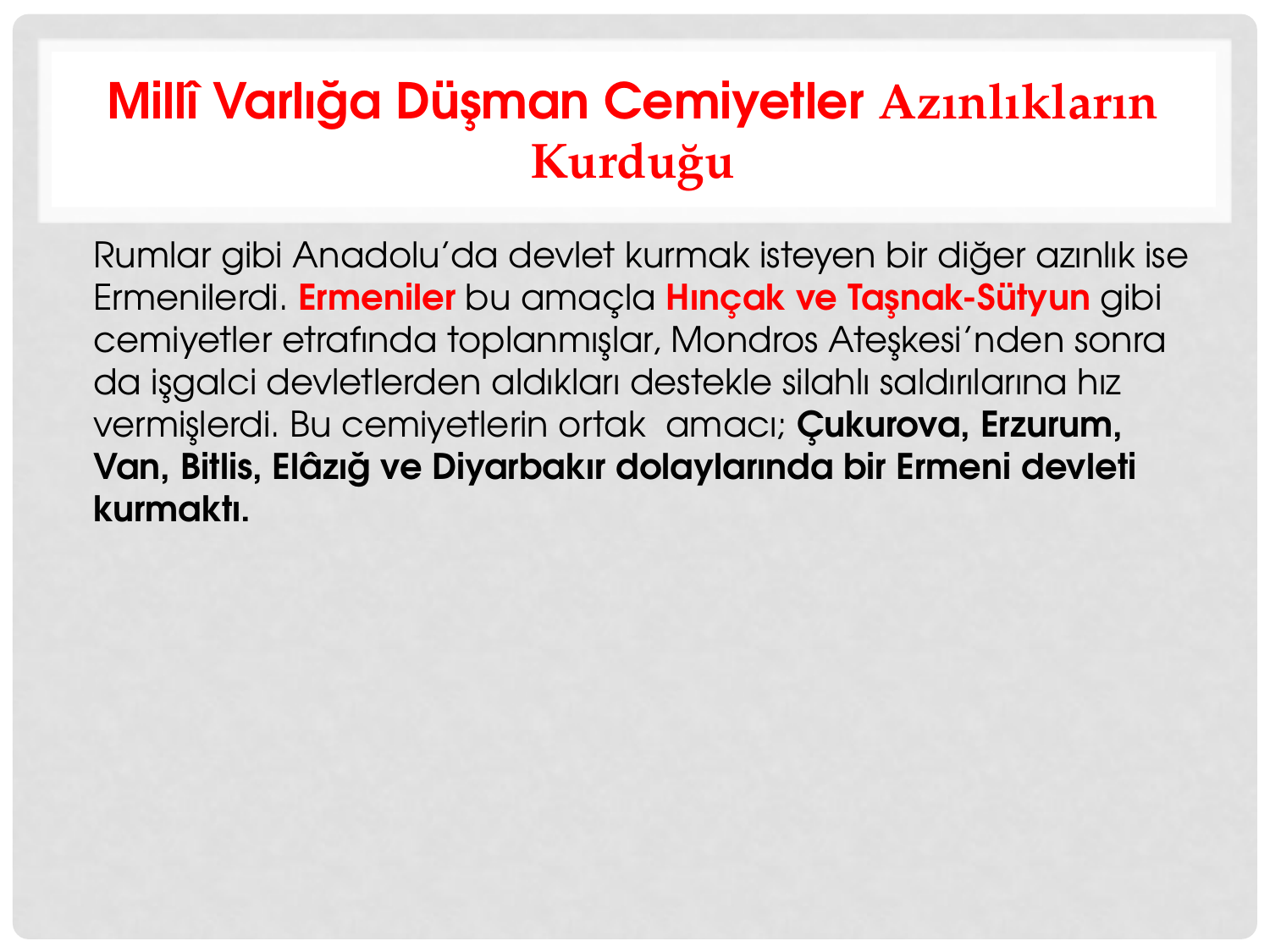

# Millî Varlığa Düşman Cemiyetler Azınlıkların Kurduğu
Rumlar gibi Anadolu’da devlet kurmak isteyen bir diğer azınlık ise Ermenilerdi. Ermeniler bu amaçla Hınçak ve Taşnak-Sütyun gibi  cemiyetler etrafında toplanmışlar, Mondros Ateşkesi’nden sonra da işgalci devletlerden aldıkları destekle silahlı saldırılarına hız vermişlerdi. Bu cemiyetlerin ortak  amacı; Çukurova, Erzurum,  Van, Bitlis, Elâzığ ve Diyarbakır dolaylarında bir Ermeni devleti kurmaktı.